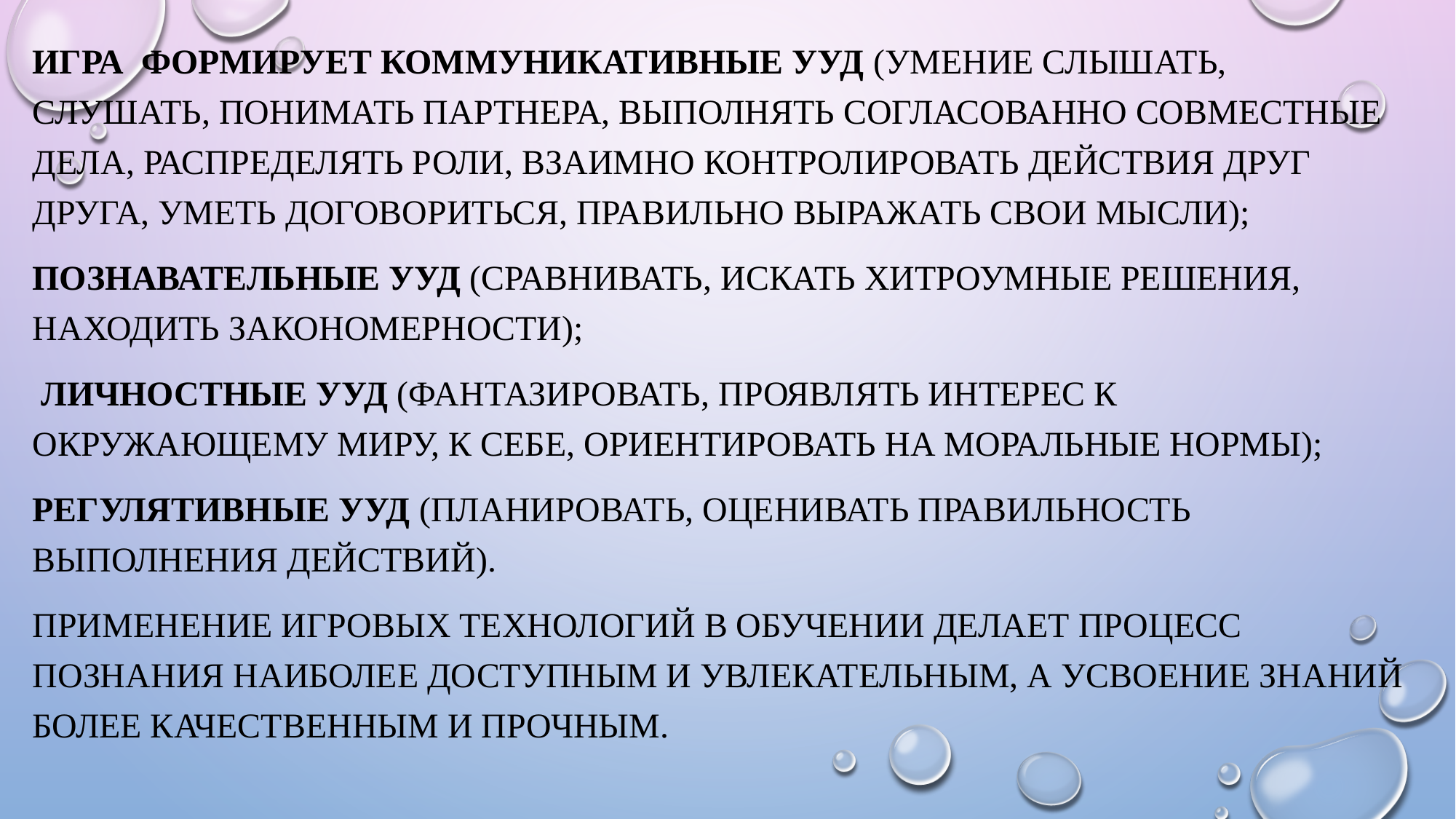

Игра  формирует коммуникативные УУД (умение слышать, слушать, понимать партнера, выполнять согласованно совместные дела, распределять роли, взаимно контролировать действия друг друга, уметь договориться, правильно выражать свои мысли);
познавательные УУД (сравнивать, искать хитроумные решения, находить закономерности);
 личностные УУД (фантазировать, проявлять интерес к окружающему миру, к себе, ориентировать на моральные нормы);
регулятивные УУД (планировать, оценивать правильность выполнения действий).
Применение игровых технологий в обучении делает процесс познания наиболее доступным и увлекательным, а усвоение знаний более качественным и прочным.

#